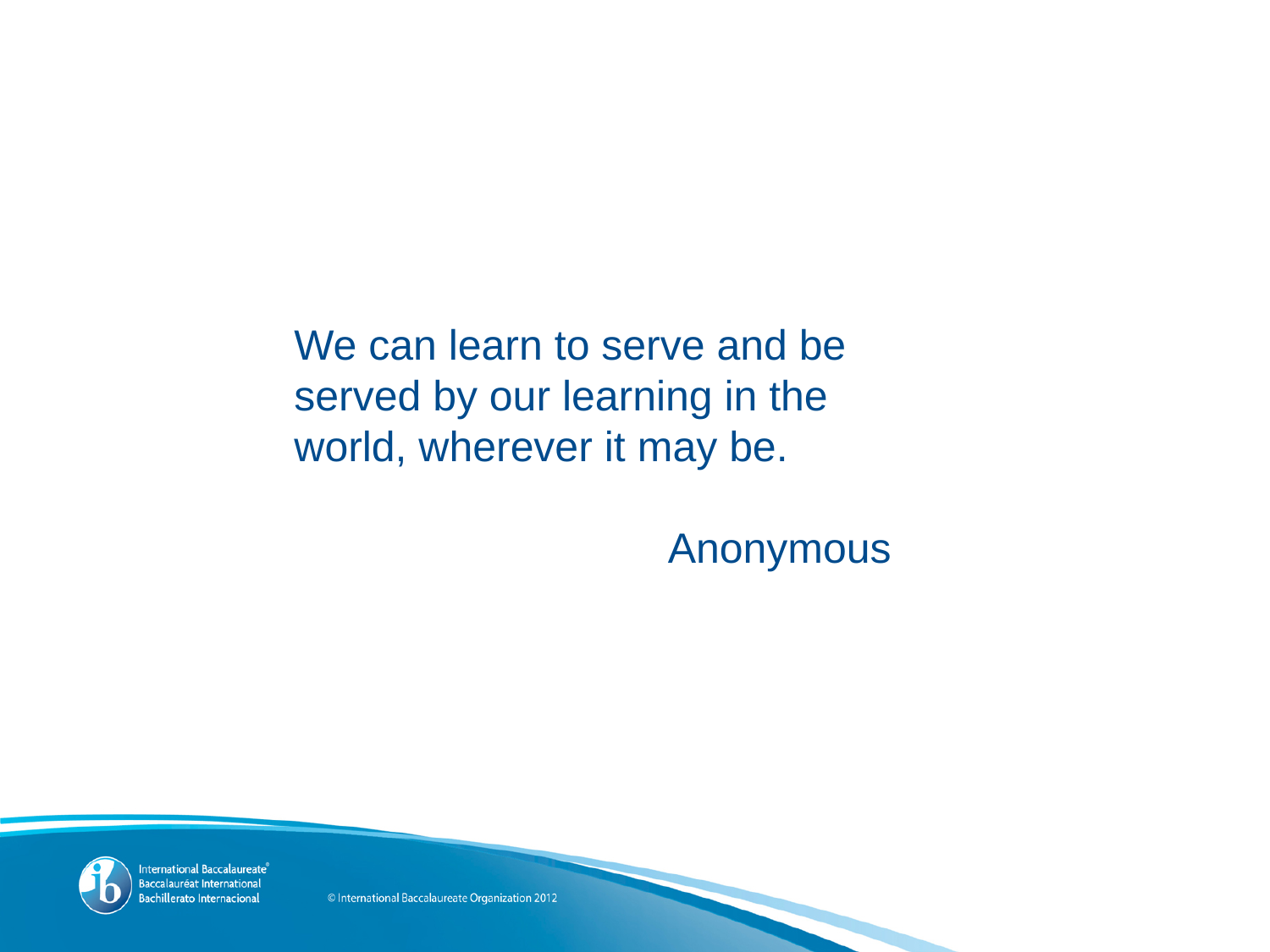

We can learn to serve and be served by our learning in the world, wherever it may be.

   Anonymous